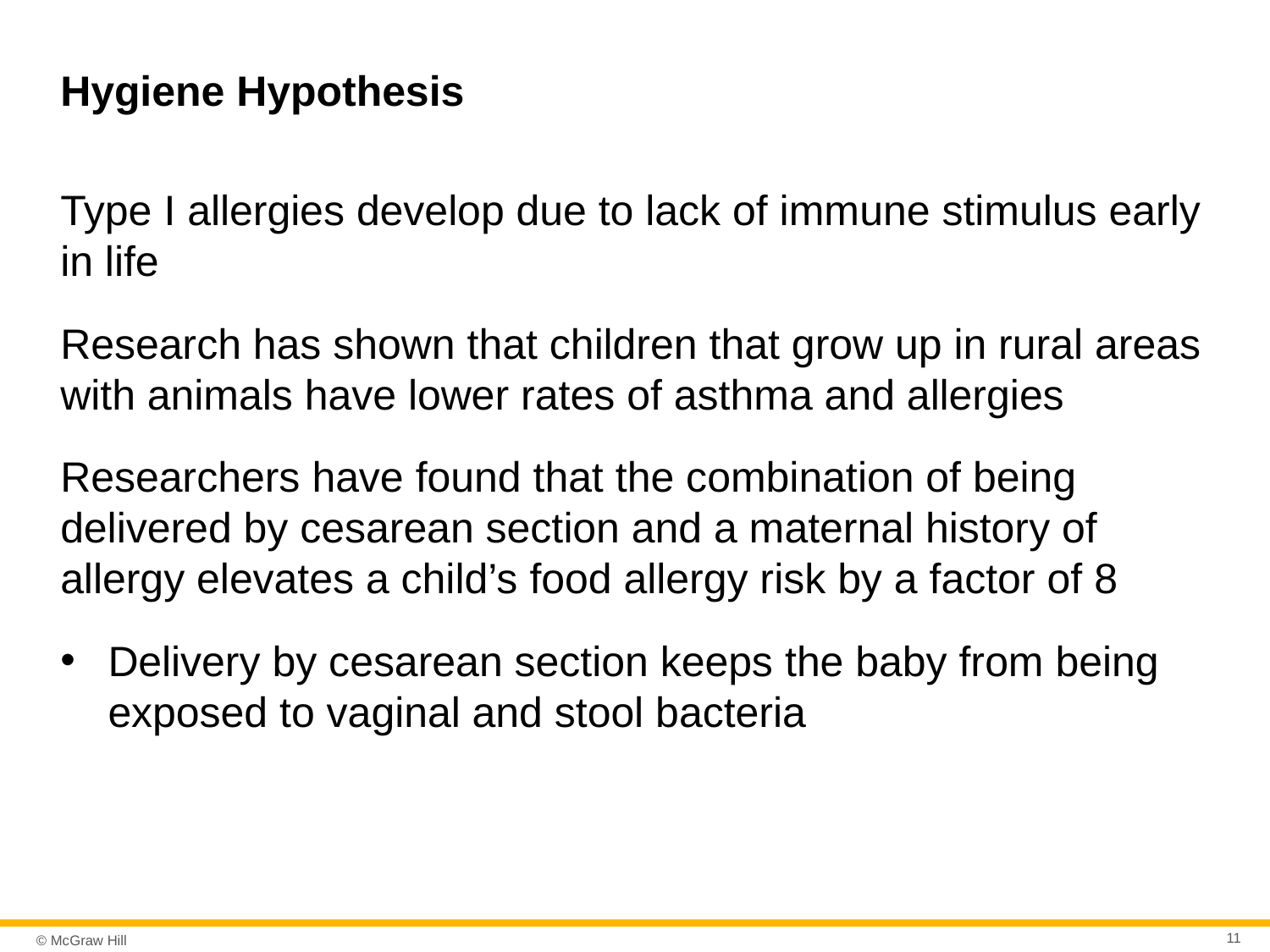

# Hygiene Hypothesis
Type I allergies develop due to lack of immune stimulus early in life
Research has shown that children that grow up in rural areas with animals have lower rates of asthma and allergies
Researchers have found that the combination of being delivered by cesarean section and a maternal history of allergy elevates a child’s food allergy risk by a factor of 8
Delivery by cesarean section keeps the baby from being exposed to vaginal and stool bacteria